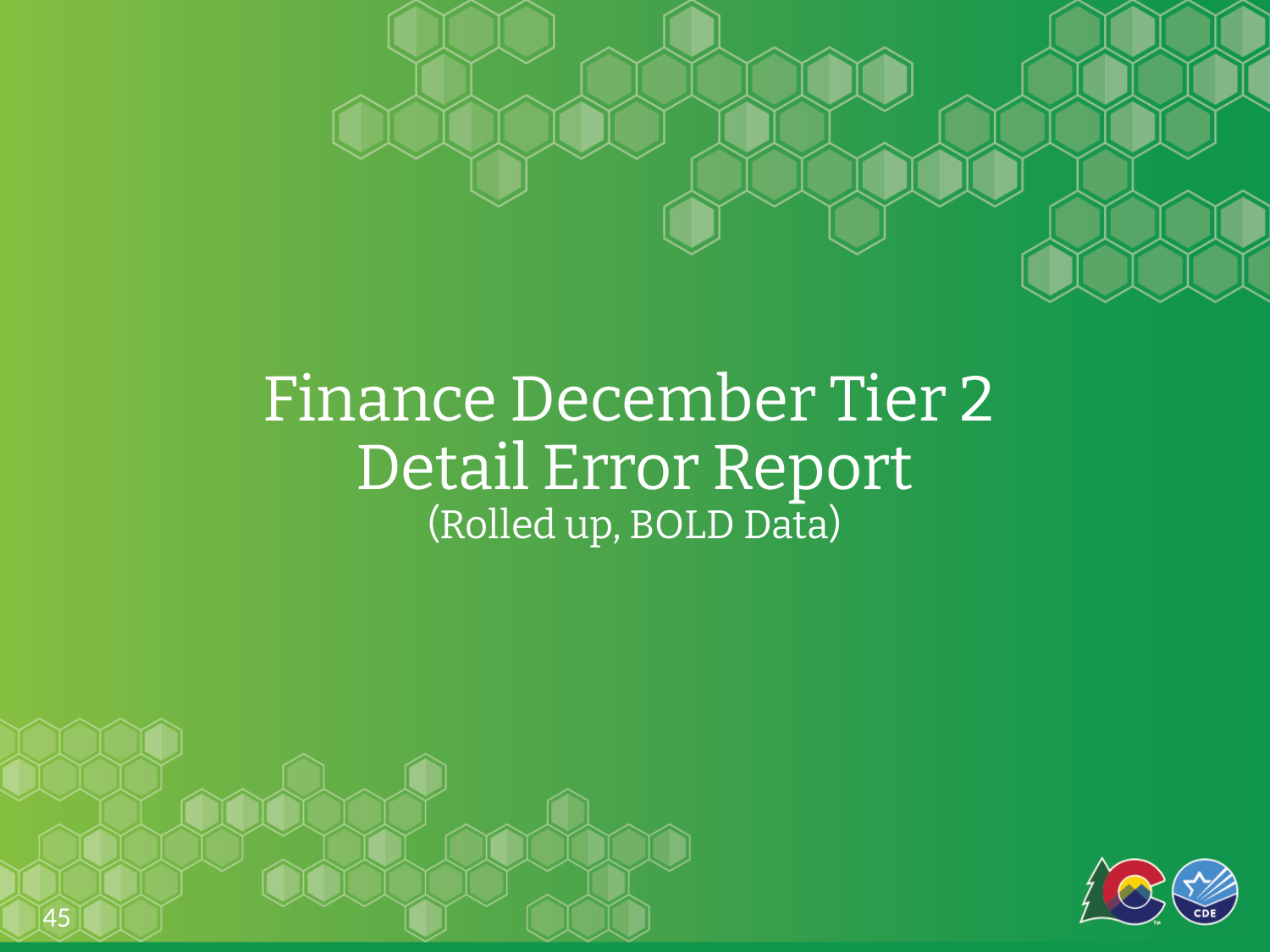

# Finance December Tier 2
Detail Error Report
(Rolled up, BOLD Data)

45